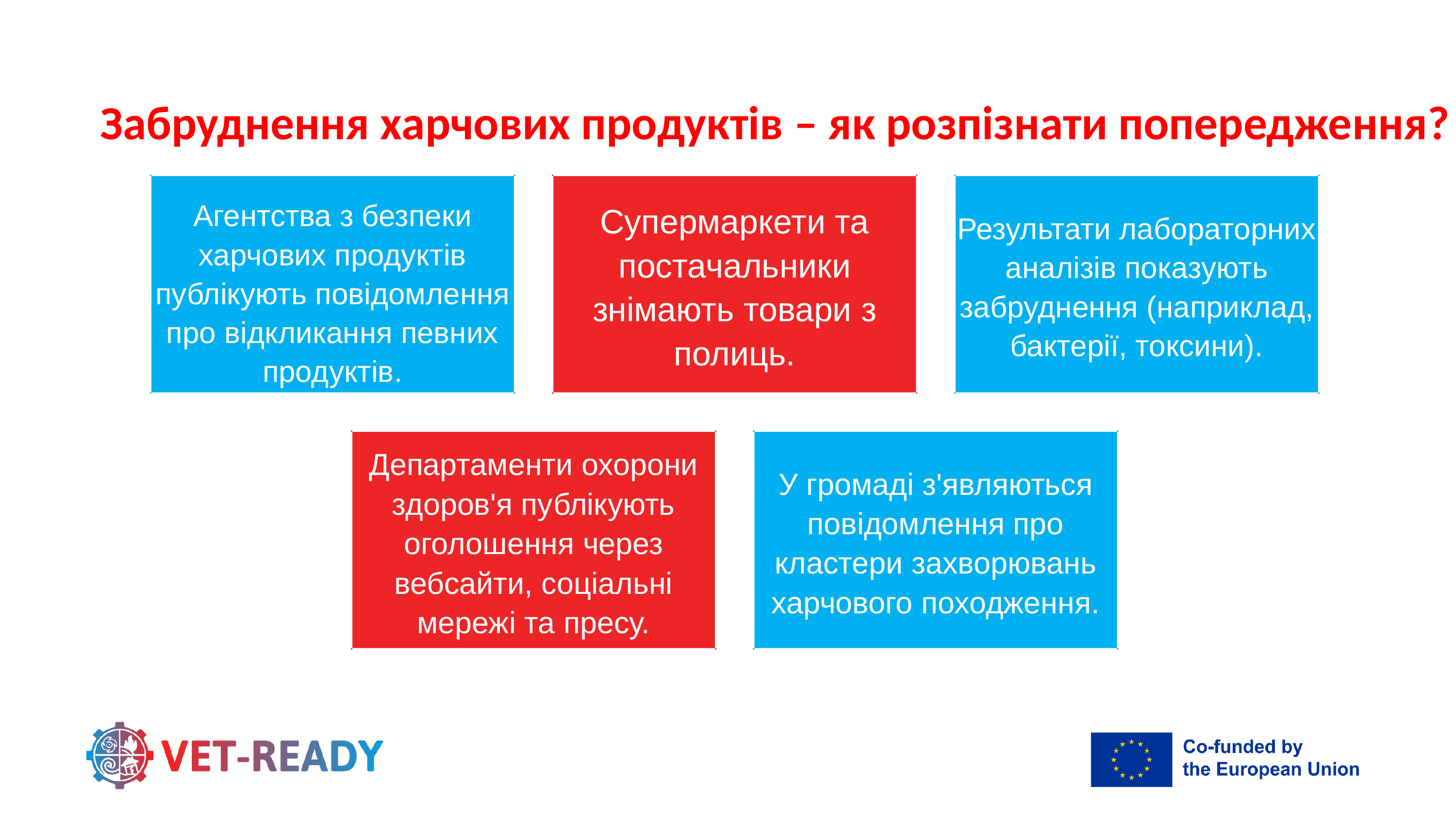

Забруднення харчових продуктів – як розпізнати попередження?

Агентства з безпеки харчових продуктів публікують повідомлення про відкликання певних продуктів.

Супермаркети та постачальники знімають товари з полиць.

Результати лабораторних аналізів показують забруднення (наприклад, бактерії, токсини).

Департаменти охорони здоров'я публікують оголошення через вебсайти, соціальні мережі та пресу.

У громаді з'являються повідомлення про кластери захворювань харчового походження.